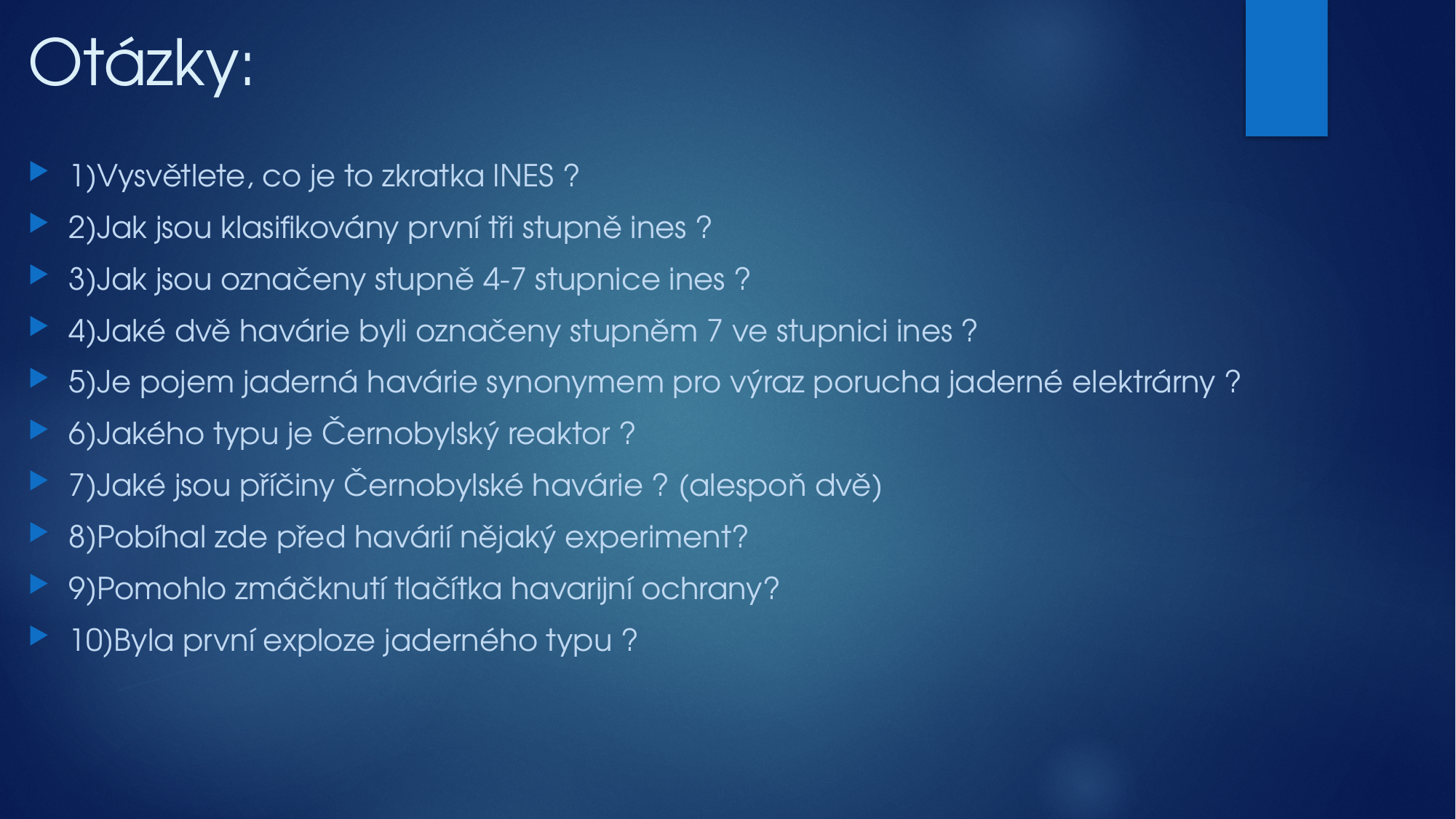

# Otázky:
1)Vysvětlete, co je to zkratka INES ?
2)Jak jsou klasifikovány první tři stupně ines ?
3)Jak jsou označeny stupně 4-7 stupnice ines ?
4)Jaké dvě havárie byli označeny stupněm 7 ve stupnici ines ?
5)Je pojem jaderná havárie synonymem pro výraz porucha jaderné elektrárny ?
6)Jakého typu je Černobylský reaktor ?
7)Jaké jsou příčiny Černobylské havárie ? (alespoň dvě)
8)Pobíhal zde před havárií nějaký experiment?
9)Pomohlo zmáčknutí tlačítka havarijní ochrany?
10)Byla první exploze jaderného typu ?